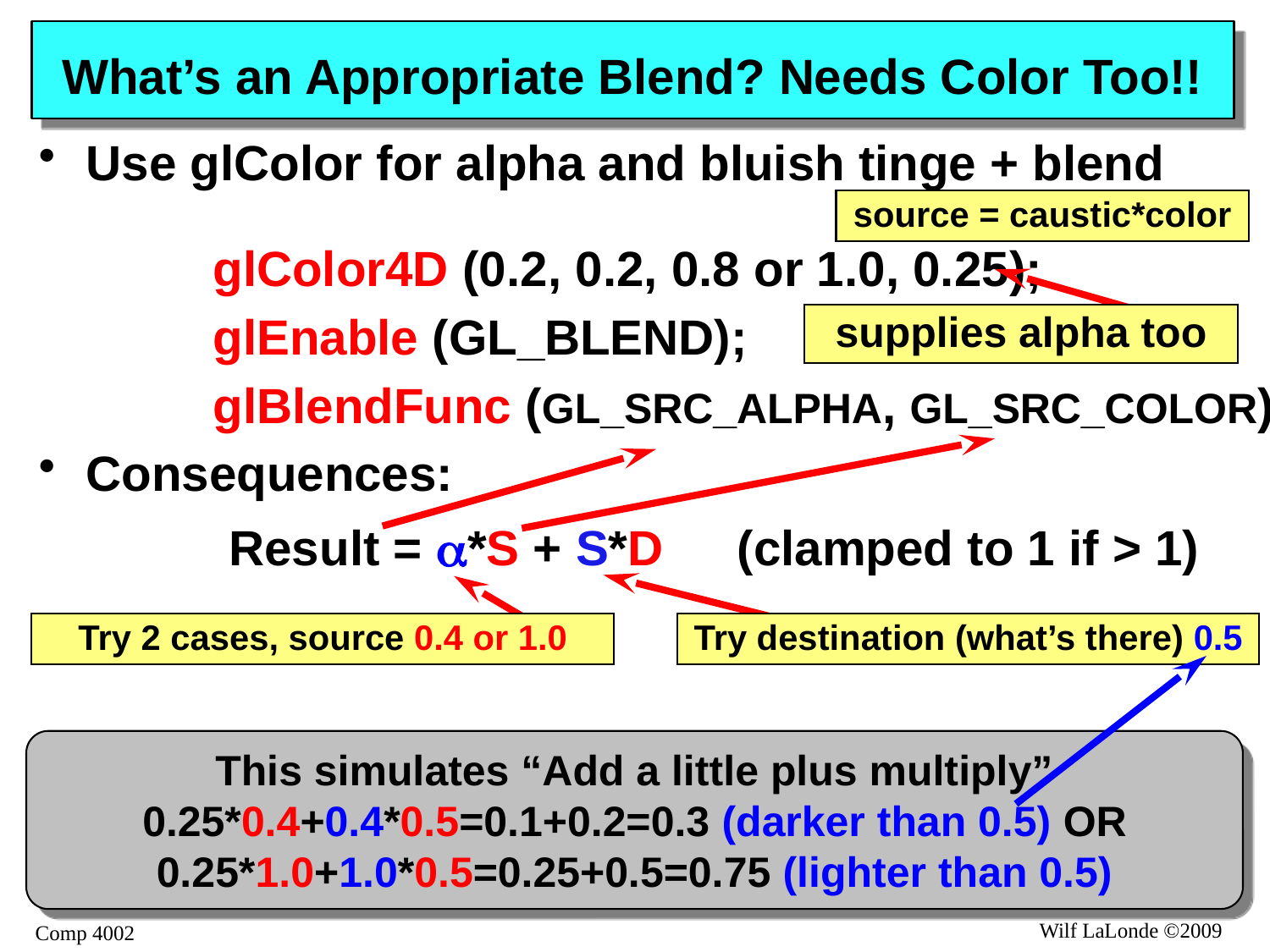

# What’s an Appropriate Blend? Needs Color Too!!
Use glColor for alpha and bluish tinge + blend
		glColor4D (0.2, 0.2, 0.8 or 1.0, 0.25);
		glEnable (GL_BLEND);
		glBlendFunc (GL_SRC_ALPHA, GL_SRC_COLOR);
Consequences:
	Result = α*S + S*D	(clamped to 1 if > 1)
source = caustic*color

supplies alpha too

Try 2 cases, source 0.4 or 1.0
Try destination (what’s there) 0.5

This simulates “Add a little plus multiply” 0.25*0.4+0.4*0.5=0.1+0.2=0.3 (darker than 0.5) OR 0.25*1.0+1.0*0.5=0.25+0.5=0.75 (lighter than 0.5)